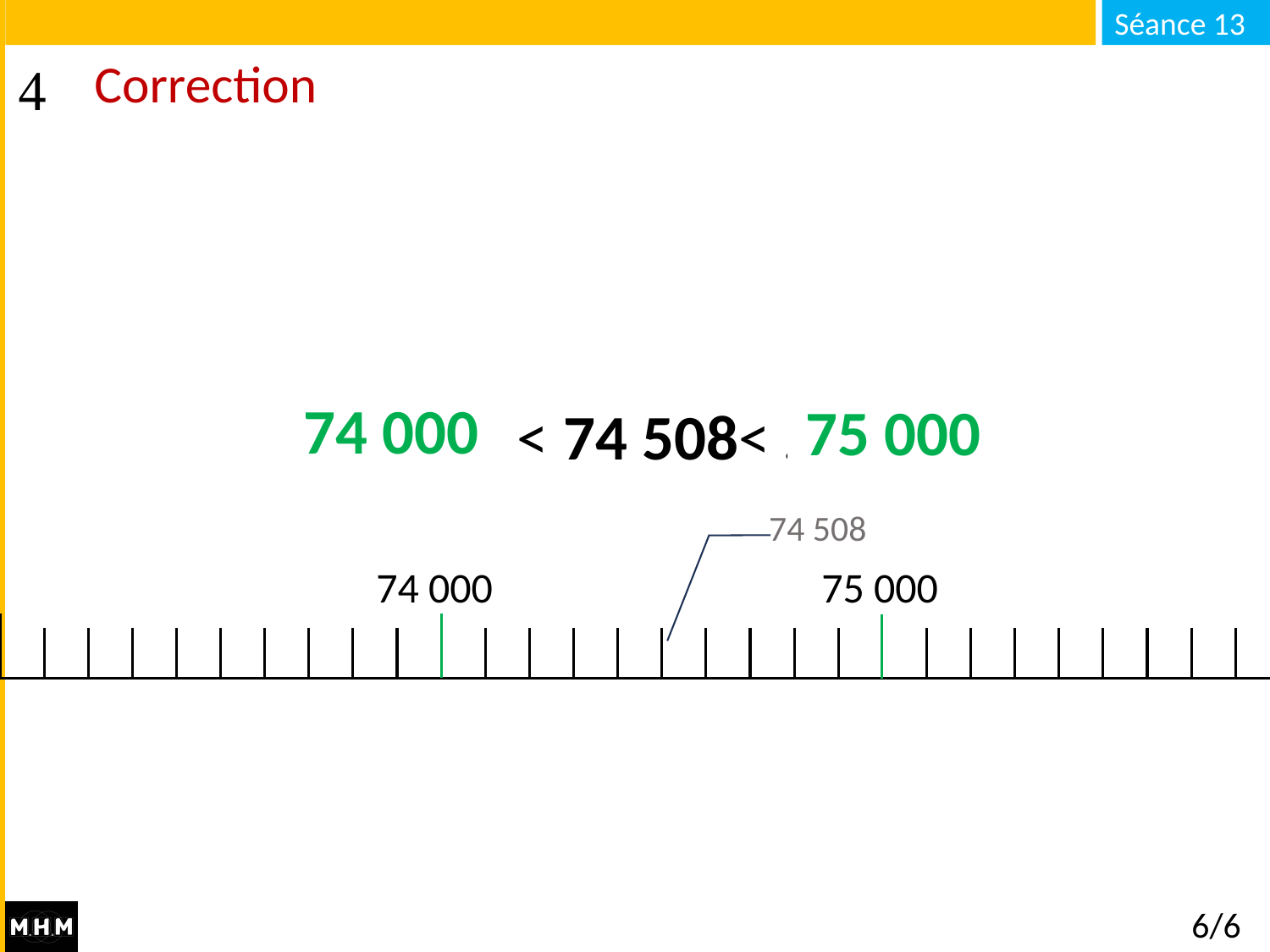

# Correction
74 000
75 000
… < 74 508< …
 74 508
74 000
75 000
6/6